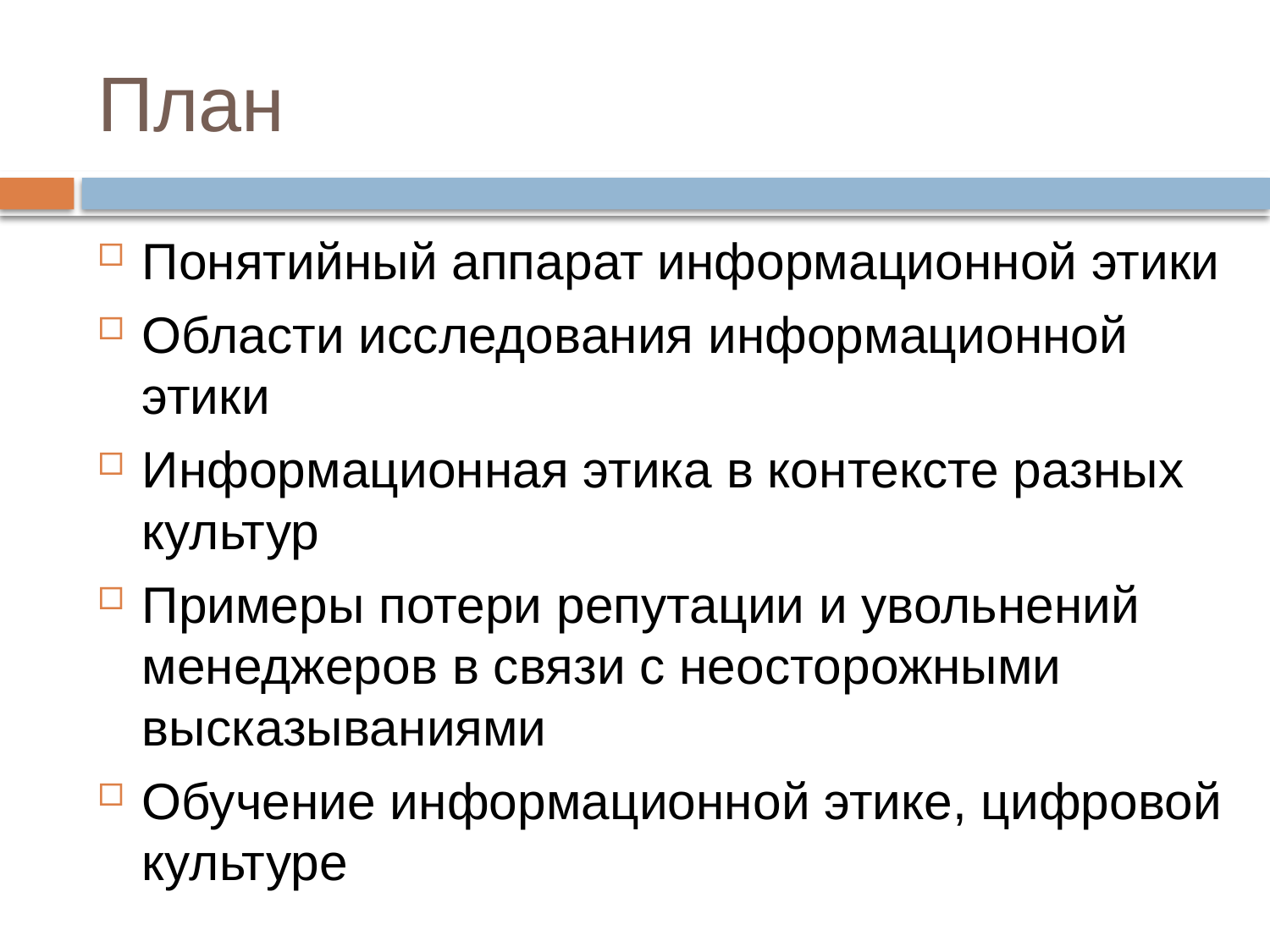

# План
Понятийный аппарат информационной этики
Области исследования информационной этики
Информационная этика в контексте разных культур
Примеры потери репутации и увольнений менеджеров в связи с неосторожными высказываниями
Обучение информационной этике, цифровой культуре